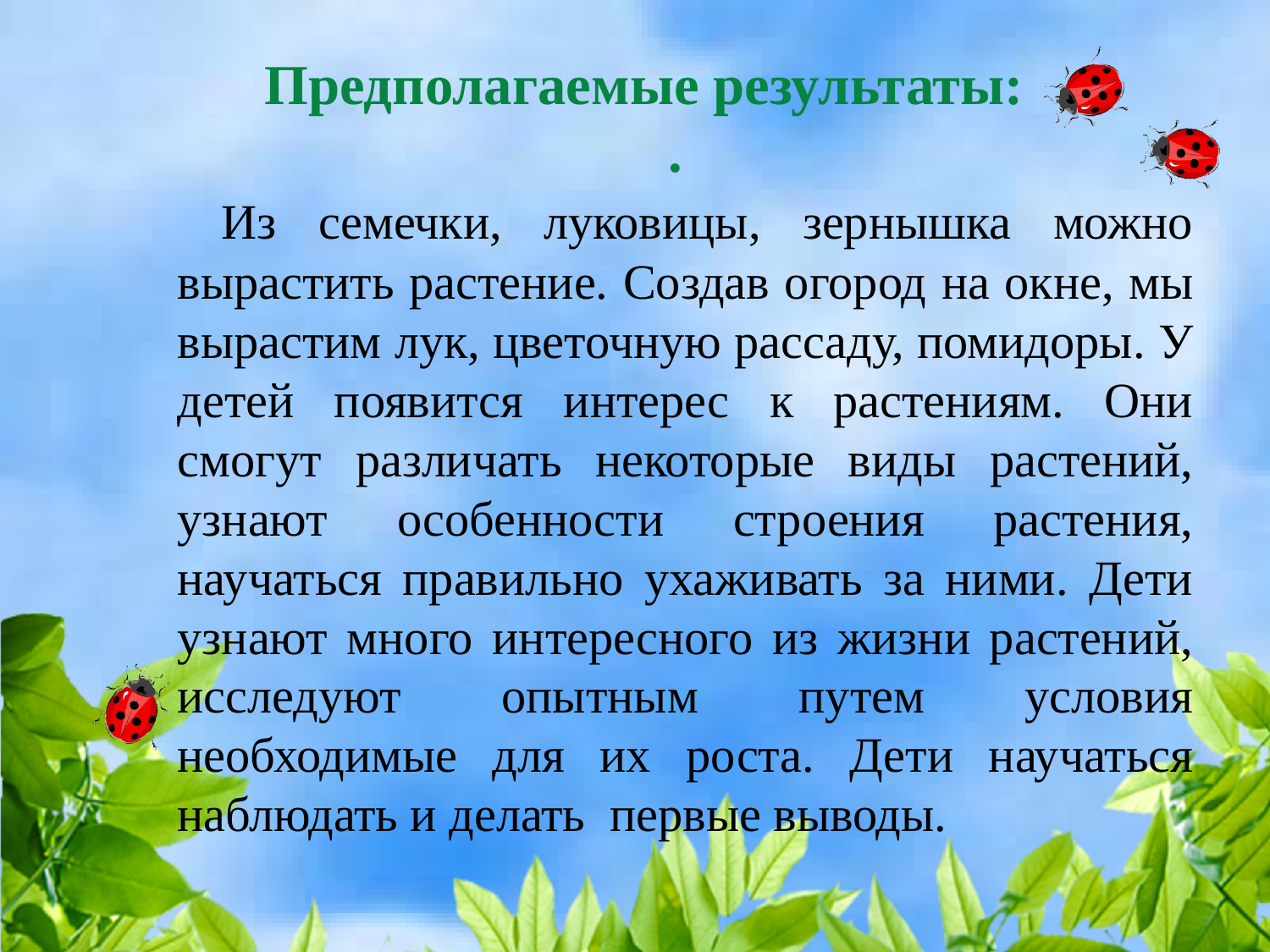

# Предполагаемые результаты: .
 Из семечки, луковицы, зернышка можно вырастить растение. Создав огород на окне, мы вырастим лук, цветочную рассаду, помидоры. У детей появится интерес к растениям. Они смогут различать некоторые виды растений, узнают особенности строения растения, научаться правильно ухаживать за ними. Дети узнают много интересного из жизни растений, исследуют опытным путем условия необходимые для их роста. Дети научаться наблюдать и делать  первые выводы.